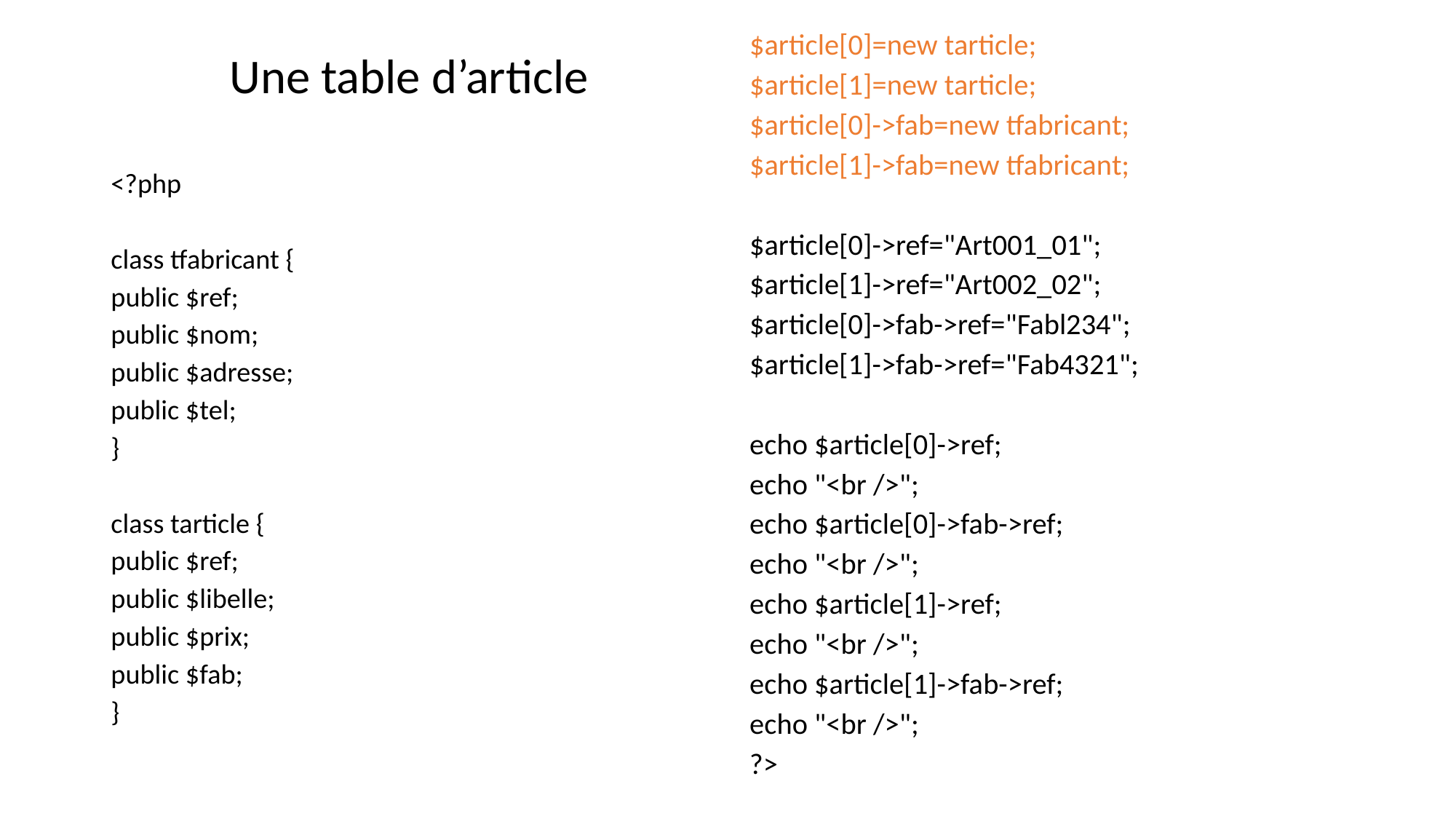

$article[0]=new tarticle;
$article[1]=new tarticle;
$article[0]->fab=new tfabricant;
$article[1]->fab=new tfabricant;

$article[0]->ref="Art001_01";
$article[1]->ref="Art002_02";
$article[0]->fab->ref="Fabl234";
$article[1]->fab->ref="Fab4321";

echo $article[0]->ref;
echo "<br />";
echo $article[0]->fab->ref;
echo "<br />";
echo $article[1]->ref;
echo "<br />";
echo $article[1]->fab->ref;
echo "<br />";
?>

Une table d’article
<?php

class tfabricant {
public $ref;
public $nom;
public $adresse;
public $tel;
}

class tarticle {
public $ref;
public $libelle;
public $prix;
public $fab;
}